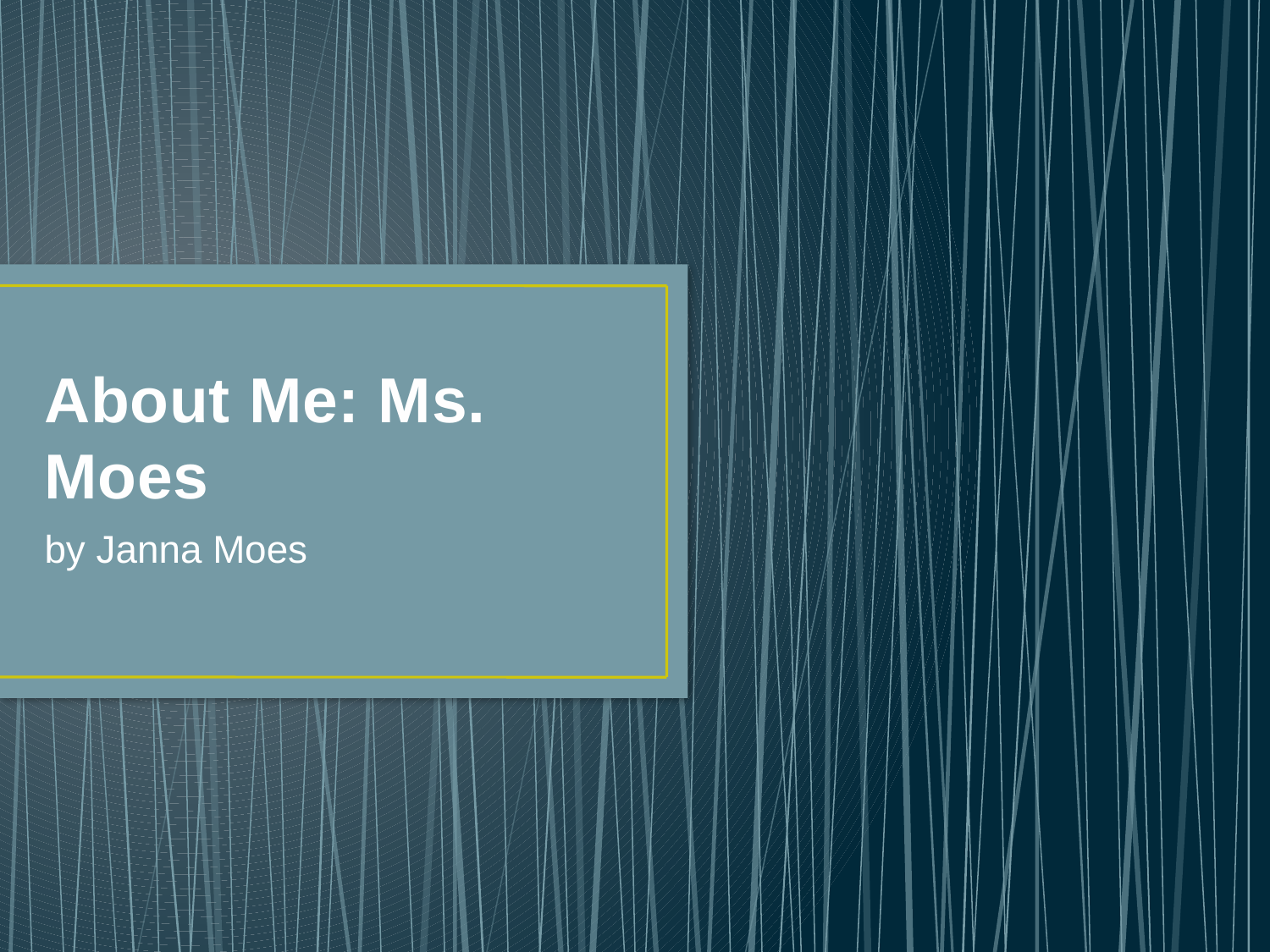

# About Me: Ms. Moes
by Janna Moes